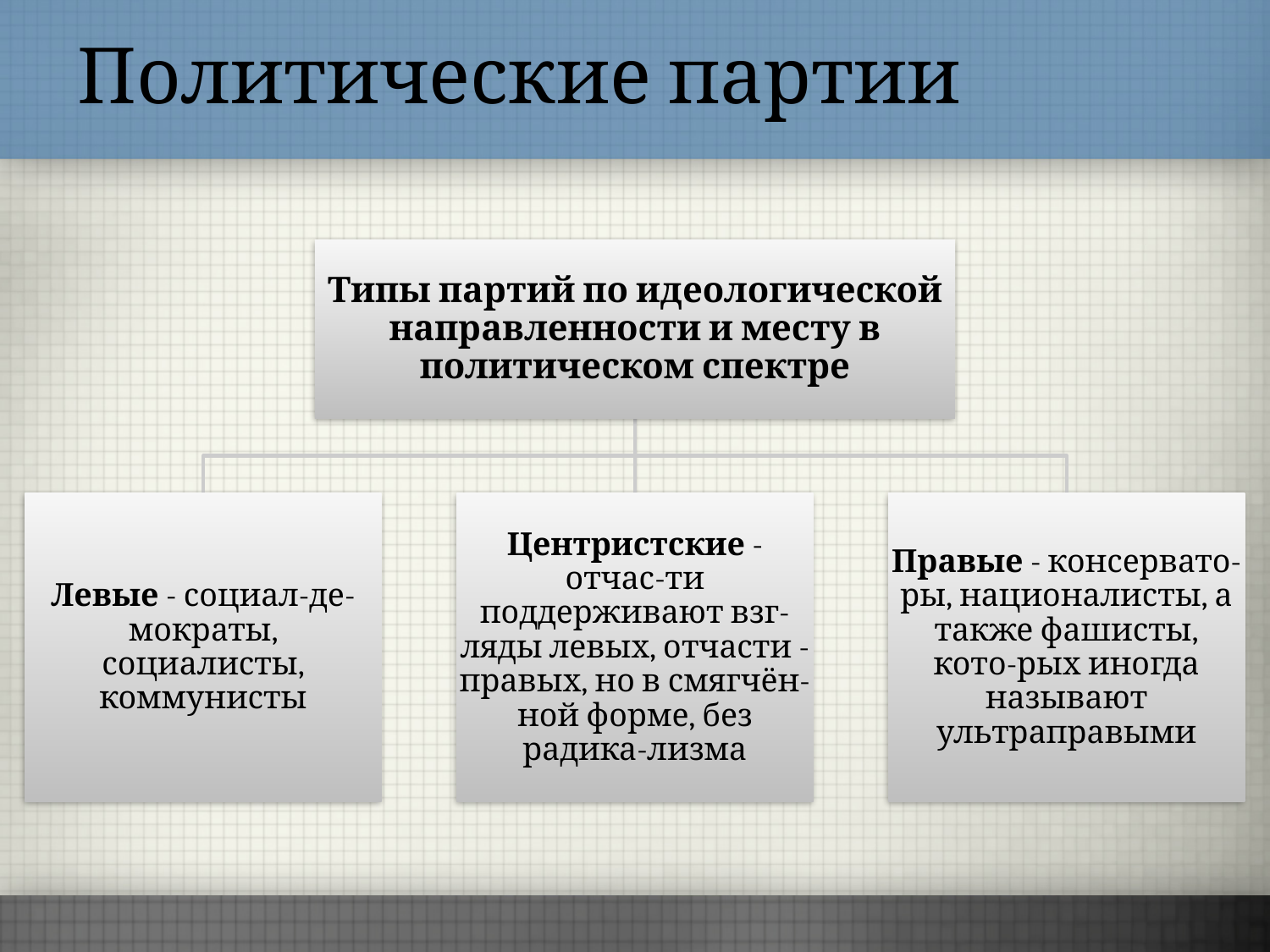

# Политические партии
Типы партий по идеологической направленности и месту в политическом спектре
Левые - социал-де-мократы, социалисты, коммунисты
Центристские - отчас-ти поддерживают взг-ляды левых, отчасти - правых, но в смягчён-ной форме, без радика-лизма
Правые - консервато-ры, националисты, а также фашисты, кото-рых иногда называют ультраправыми